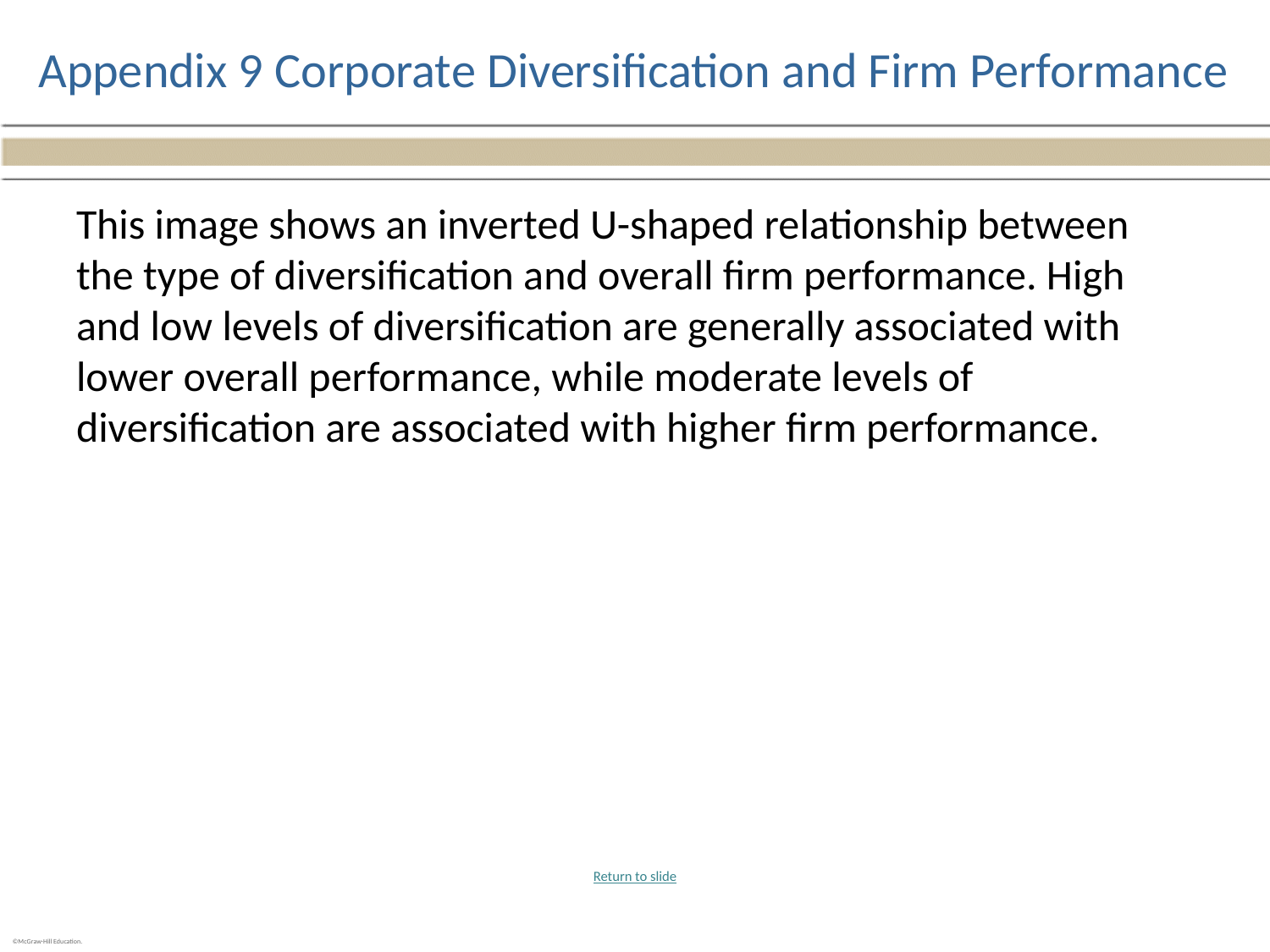

# Appendix 9 Corporate Diversification and Firm Performance
This image shows an inverted U-shaped relationship between the type of diversification and overall firm performance. High and low levels of diversification are generally associated with lower overall performance, while moderate levels of diversification are associated with higher firm performance.
Return to slide